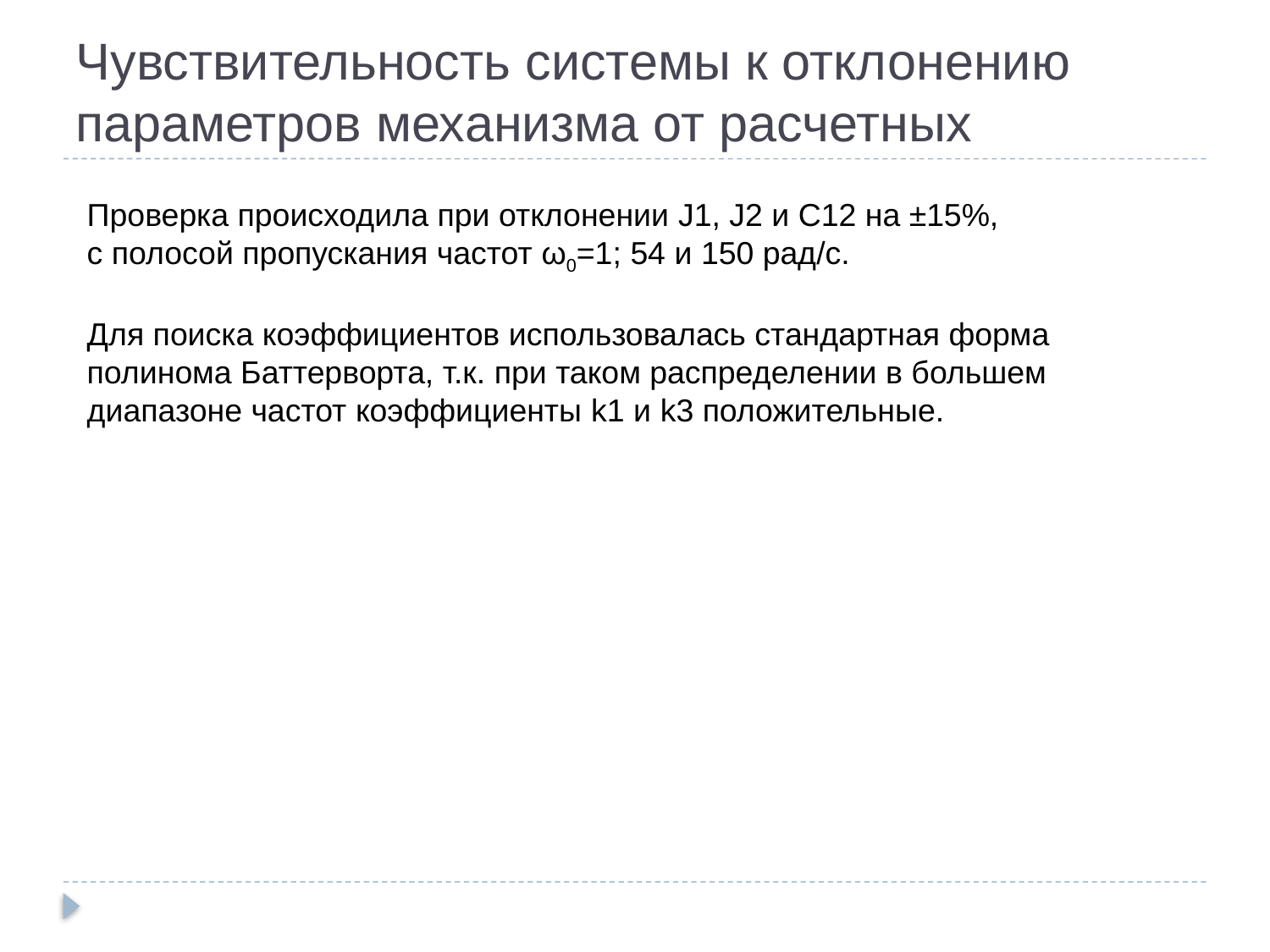

# Чувствительность системы к отклонению параметров механизма от расчетных
Проверка происходила при отклонении J1, J2 и C12 на ±15%,
с полосой пропускания частот ω0=1; 54 и 150 рад/с.

Для поиска коэффициентов использовалась стандартная форма
полинома Баттерворта, т.к. при таком распределении в большем
диапазоне частот коэффициенты k1 и k3 положительные.